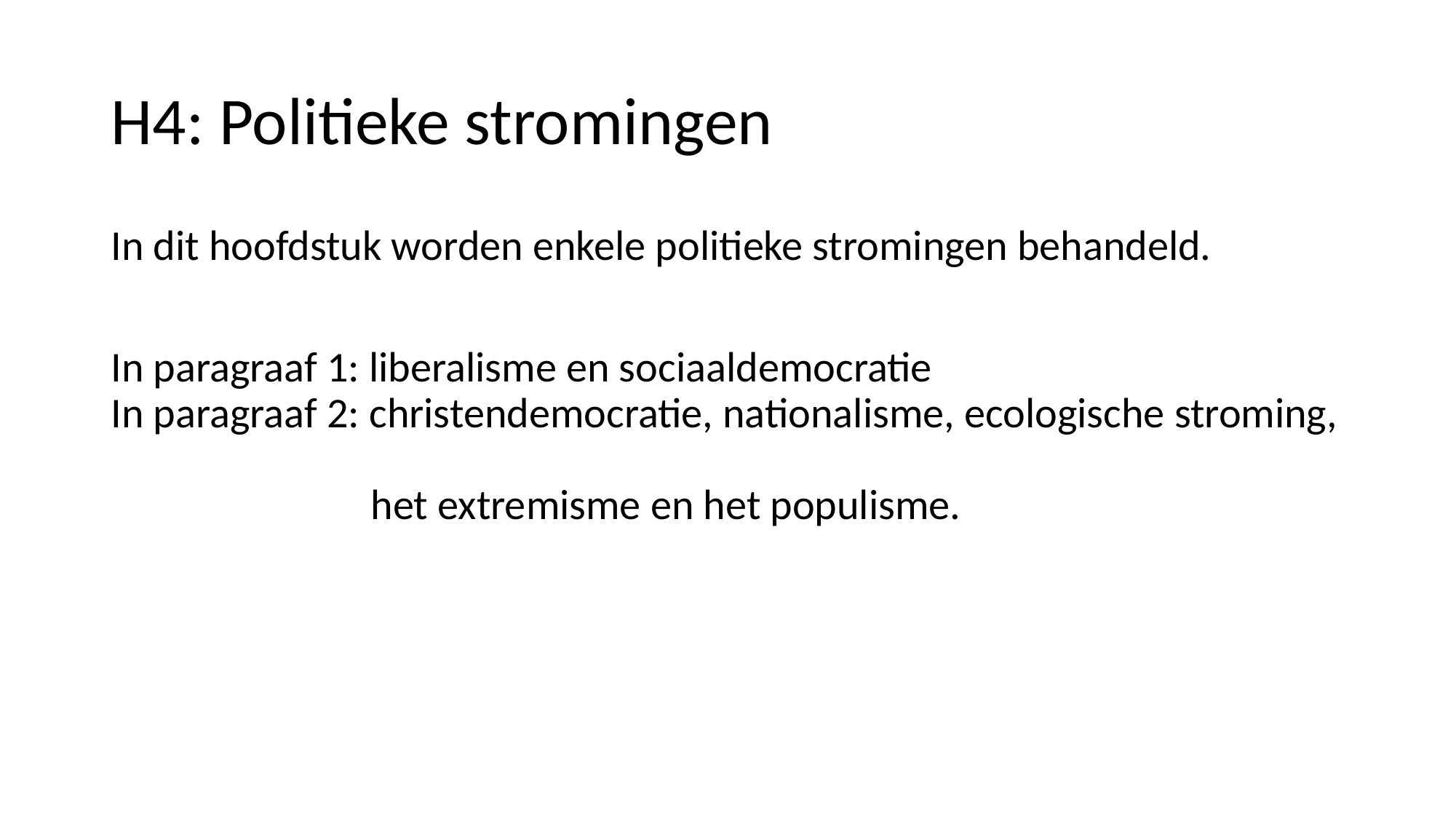

# H4: Politieke stromingen
In dit hoofdstuk worden enkele politieke stromingen behandeld.

In paragraaf 1: liberalisme en sociaaldemocratie
In paragraaf 2: christendemocratie, nationalisme, ecologische stroming,
                           het extremisme en het populisme.